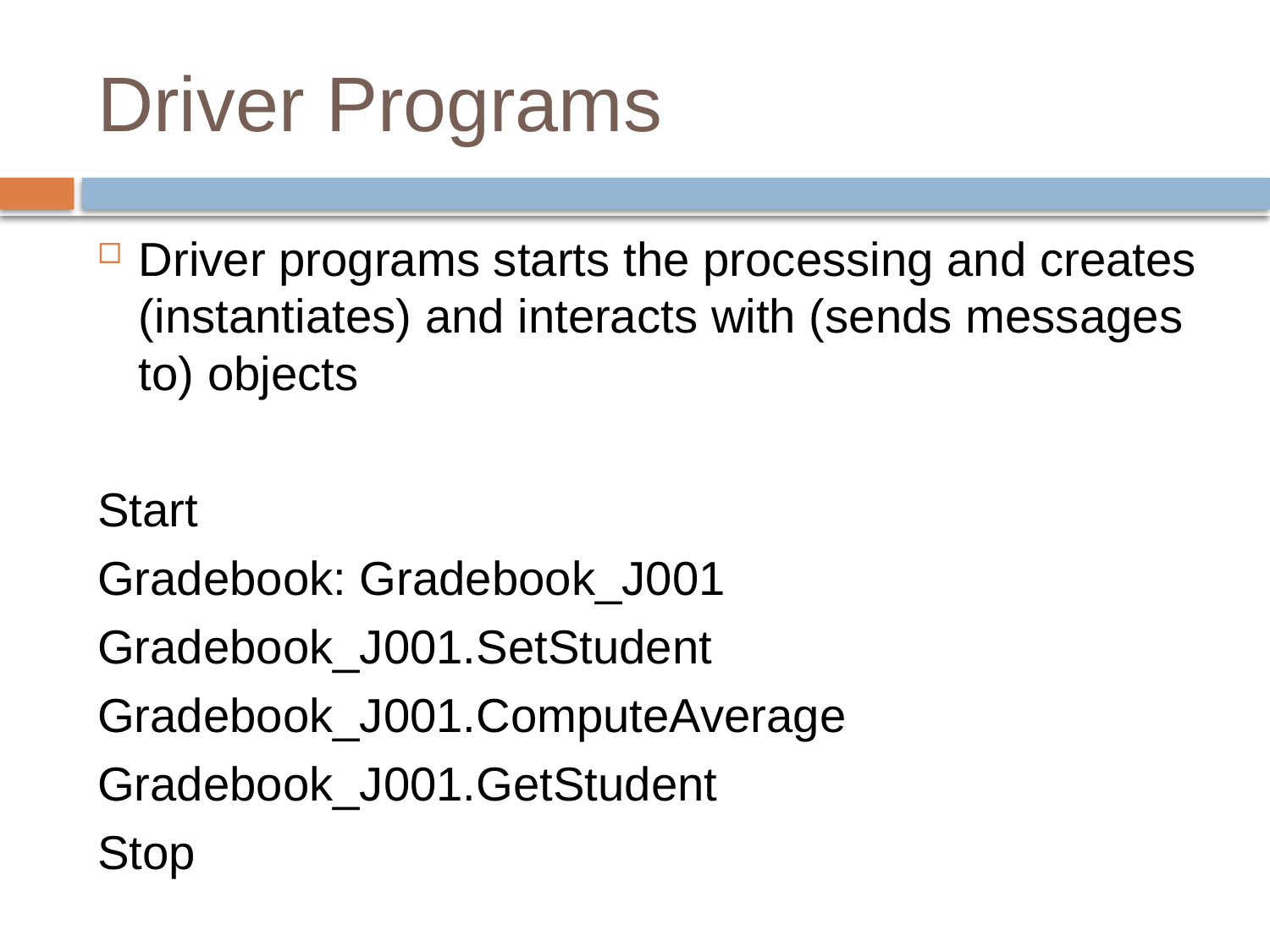

# Driver Programs
Driver programs starts the processing and creates (instantiates) and interacts with (sends messages to) objects

Start
Gradebook: Gradebook_J001
Gradebook_J001.SetStudent
Gradebook_J001.ComputeAverage
Gradebook_J001.GetStudent
Stop